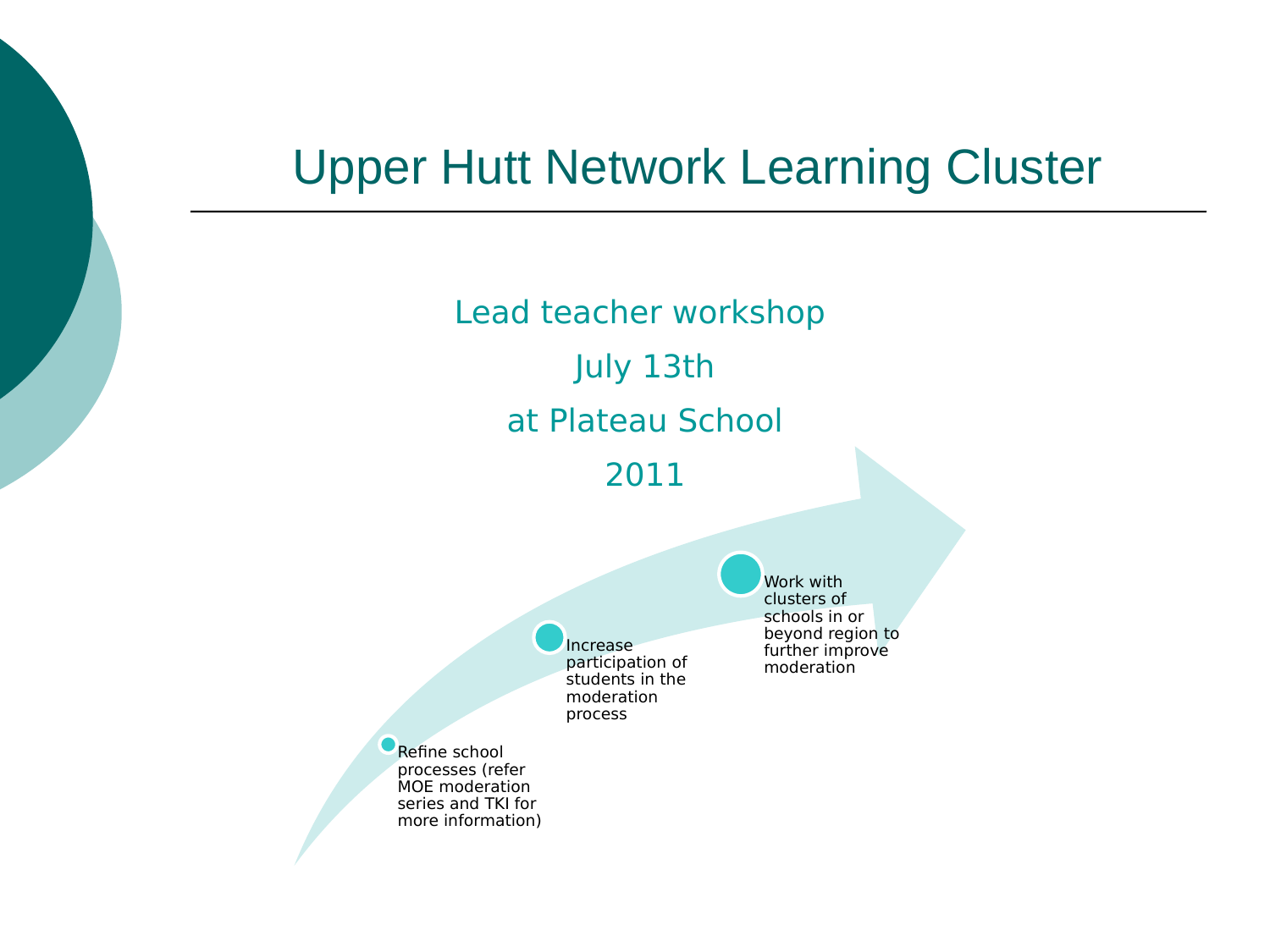

# Upper Hutt Network Learning Cluster
Lead teacher workshop
July 13th
at Plateau School
2011
Refine school processes (refer MOE moderation series and TKI for more information)
Increase participation of students in the moderation process
Work with clusters of schools in or beyond region to further improve moderation